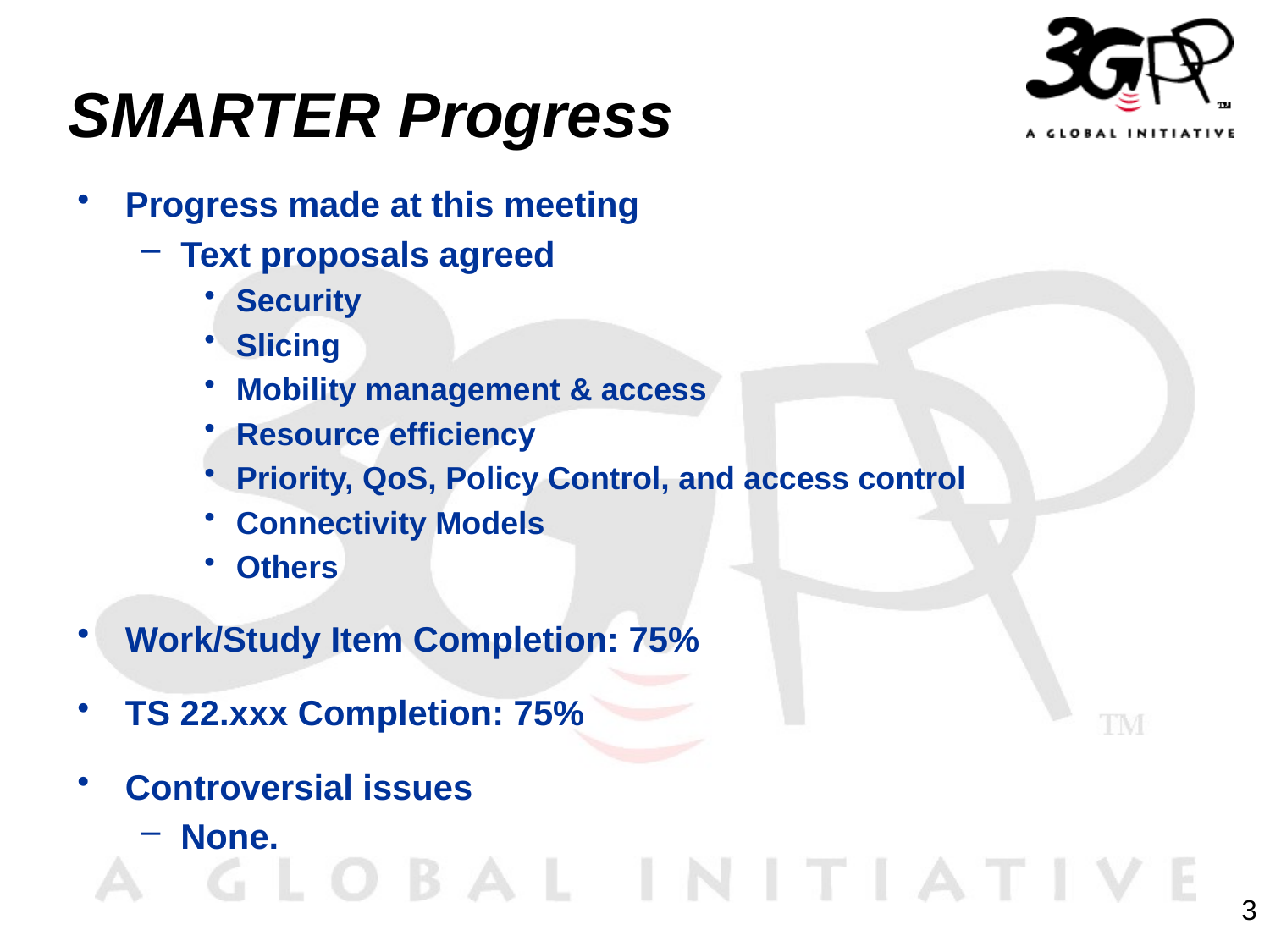

# SMARTER Progress
Progress made at this meeting
Text proposals agreed
Security
Slicing
Mobility management & access
Resource efficiency
Priority, QoS, Policy Control, and access control
Connectivity Models
Others
Work/Study Item Completion: 75%
TS 22.xxx Completion: 75%
Controversial issues
None.

3